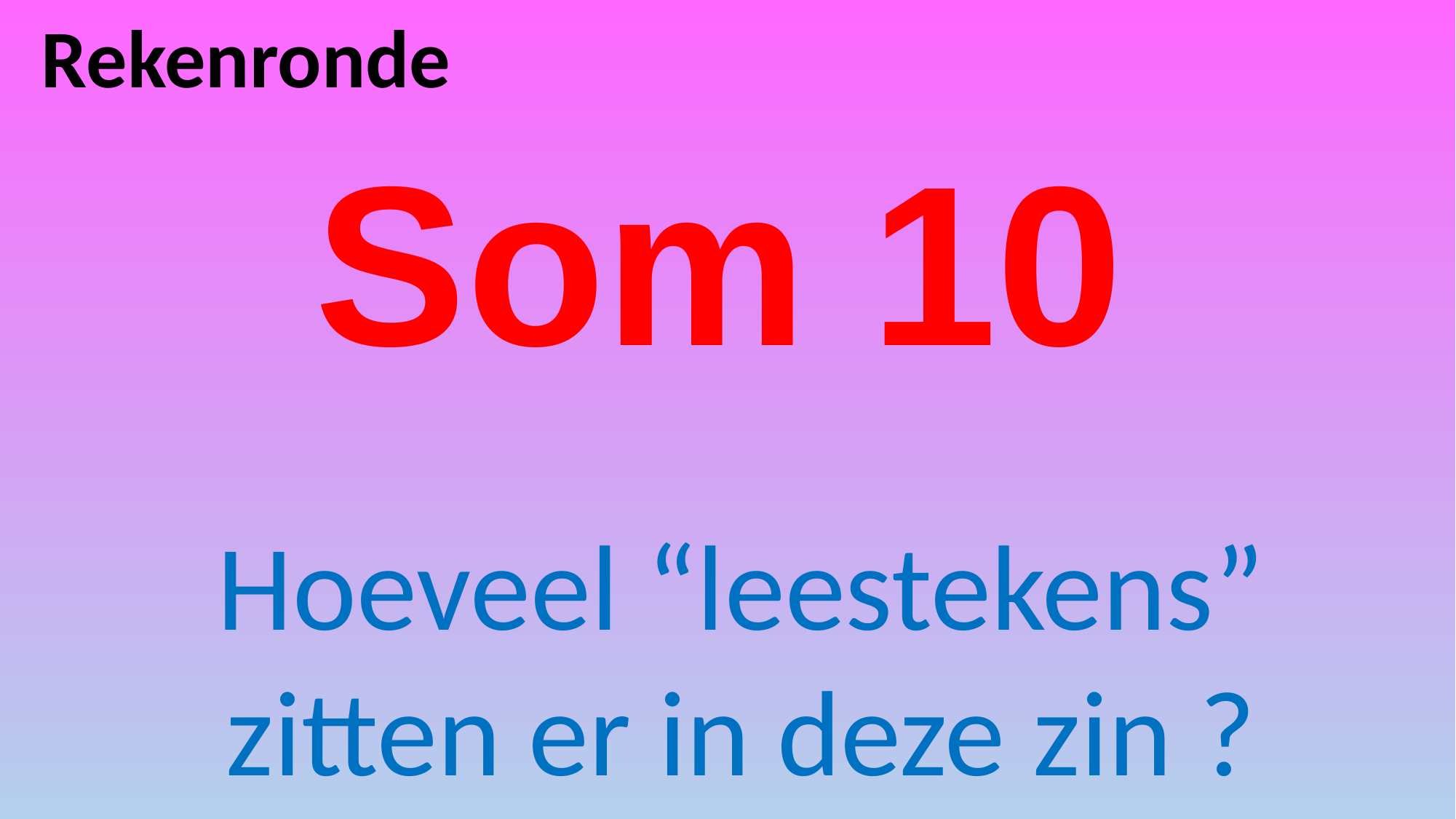

Rekenronde
# Som 10
Hoeveel “leestekens” zitten er in deze zin ?